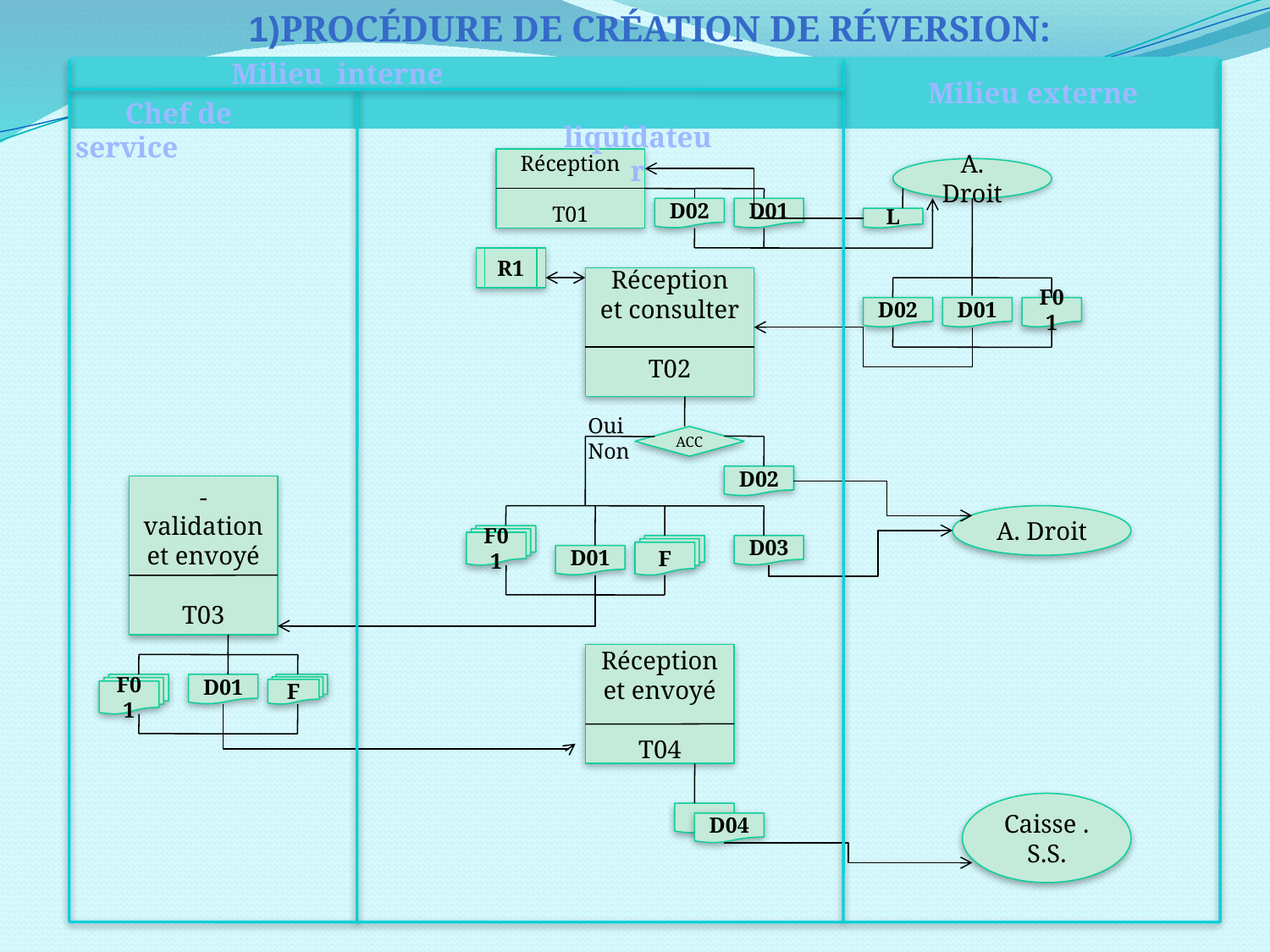

1)Procédure de création de réversion:

Milieu  interne
|  |
| --- |
#
Milieu externe
 liquidateur
Chef de service
Réception

T01
A. Droit
D02
D01
L
R1
Réception et consulter

T02

D02
D01
F01
Oui                        Non
ACC
D02
-validation et envoyé

T03
A. Droit
F01
F
D03
D01
Réception et envoyé

T04
F01
D01
F
Caisse .S.S.

D04